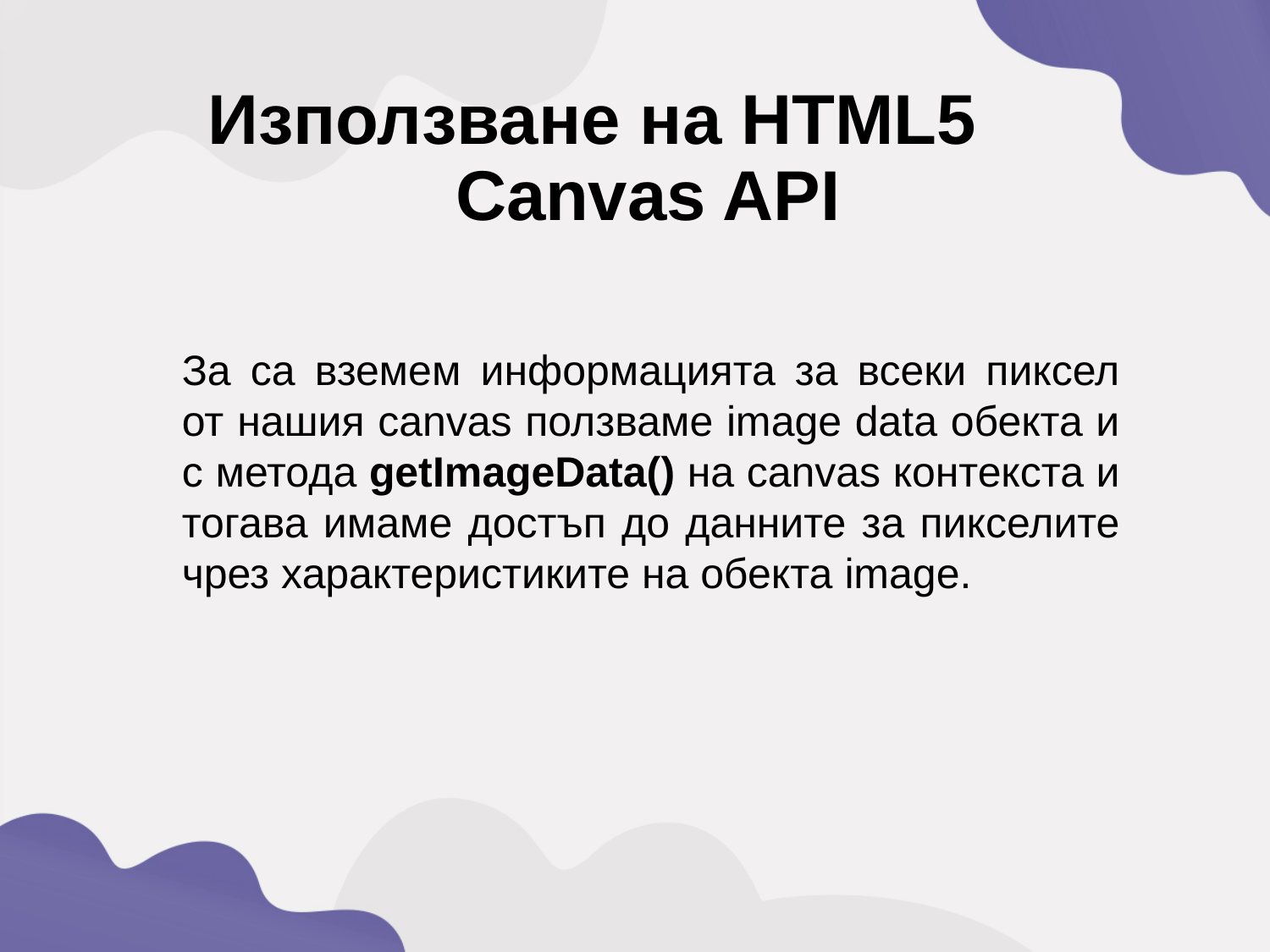

Използване на HTML5 Canvas API

	За са вземем информацията за всеки пиксел от нашия canvas ползваме image data обекта и с метода getImageData() на canvas контекста и тогава имаме достъп до данните за пикселите чрез характеристиките на обекта imagе.